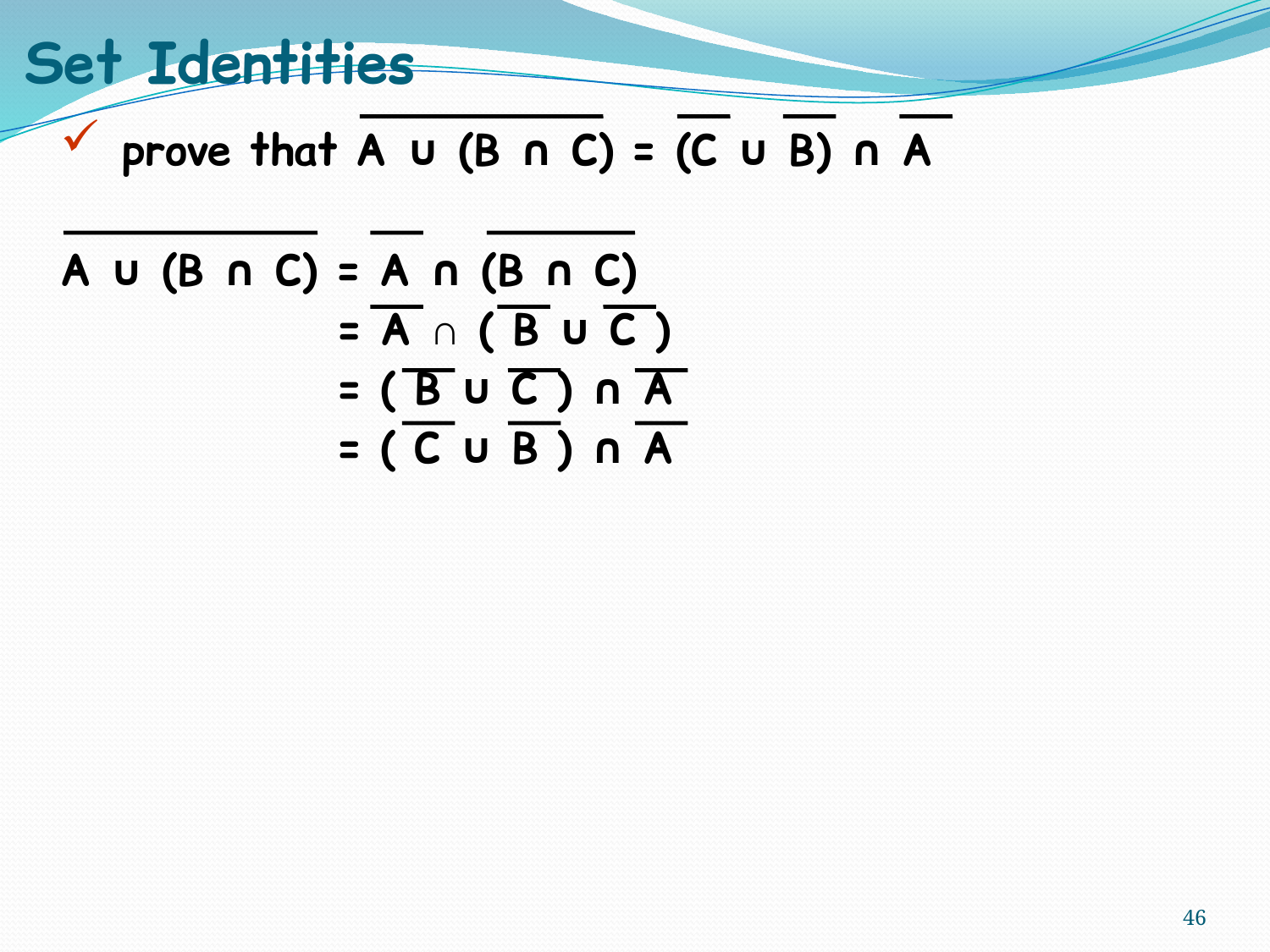

Set Identities
 prove that A ∪ (B ∩ C) = (C ∪ B) ∩ A

A ∪ (B ∩ C) = A ∩ (B ∩ C)
               = A ∩ ( B ∪ C )
               = ( B ∪ C ) ∩ A
               = ( C ∪ B ) ∩ A

46